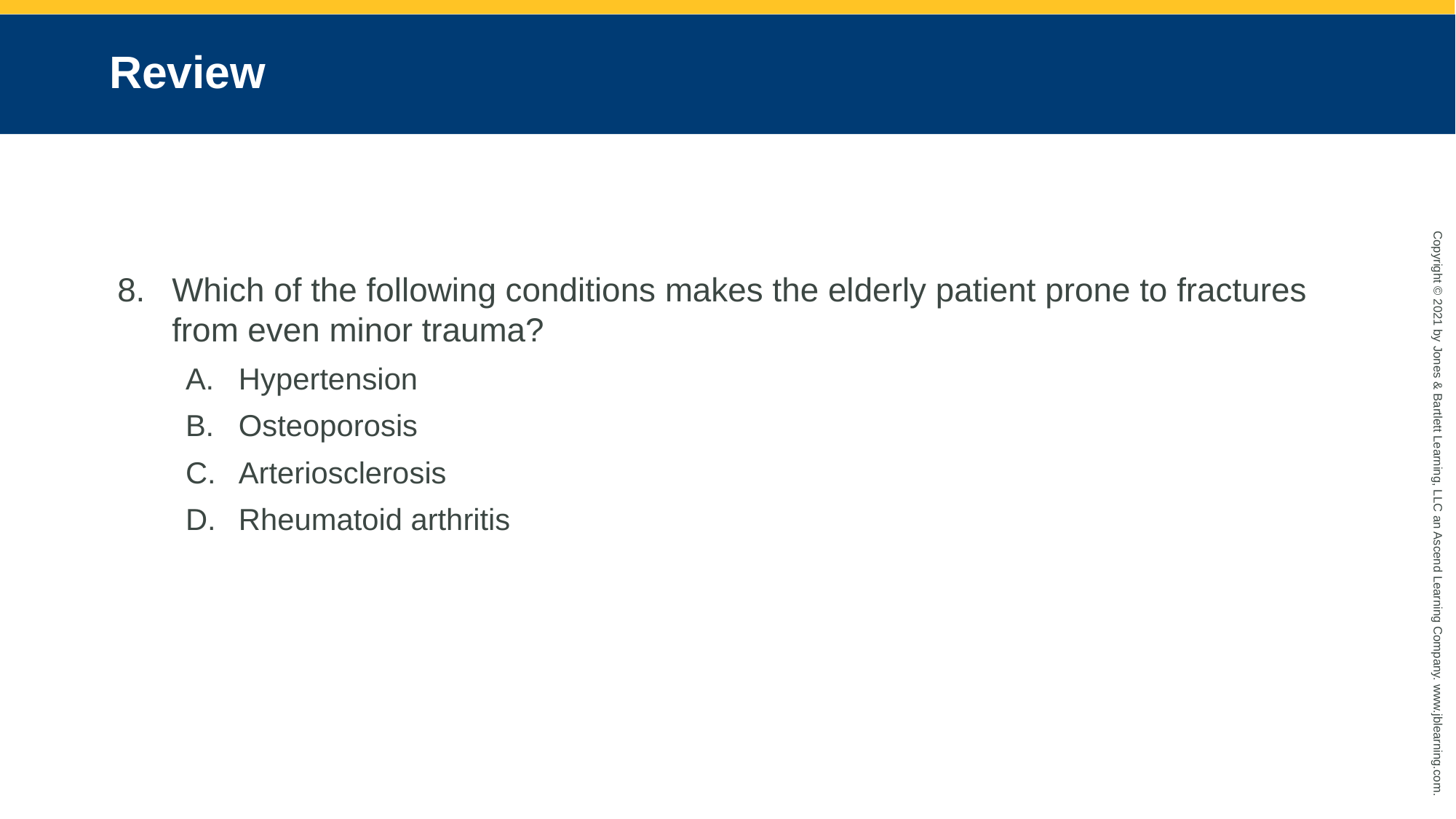

# Review
Which of the following conditions makes the elderly patient prone to fractures from even minor trauma?
Hypertension
Osteoporosis
Arteriosclerosis
Rheumatoid arthritis